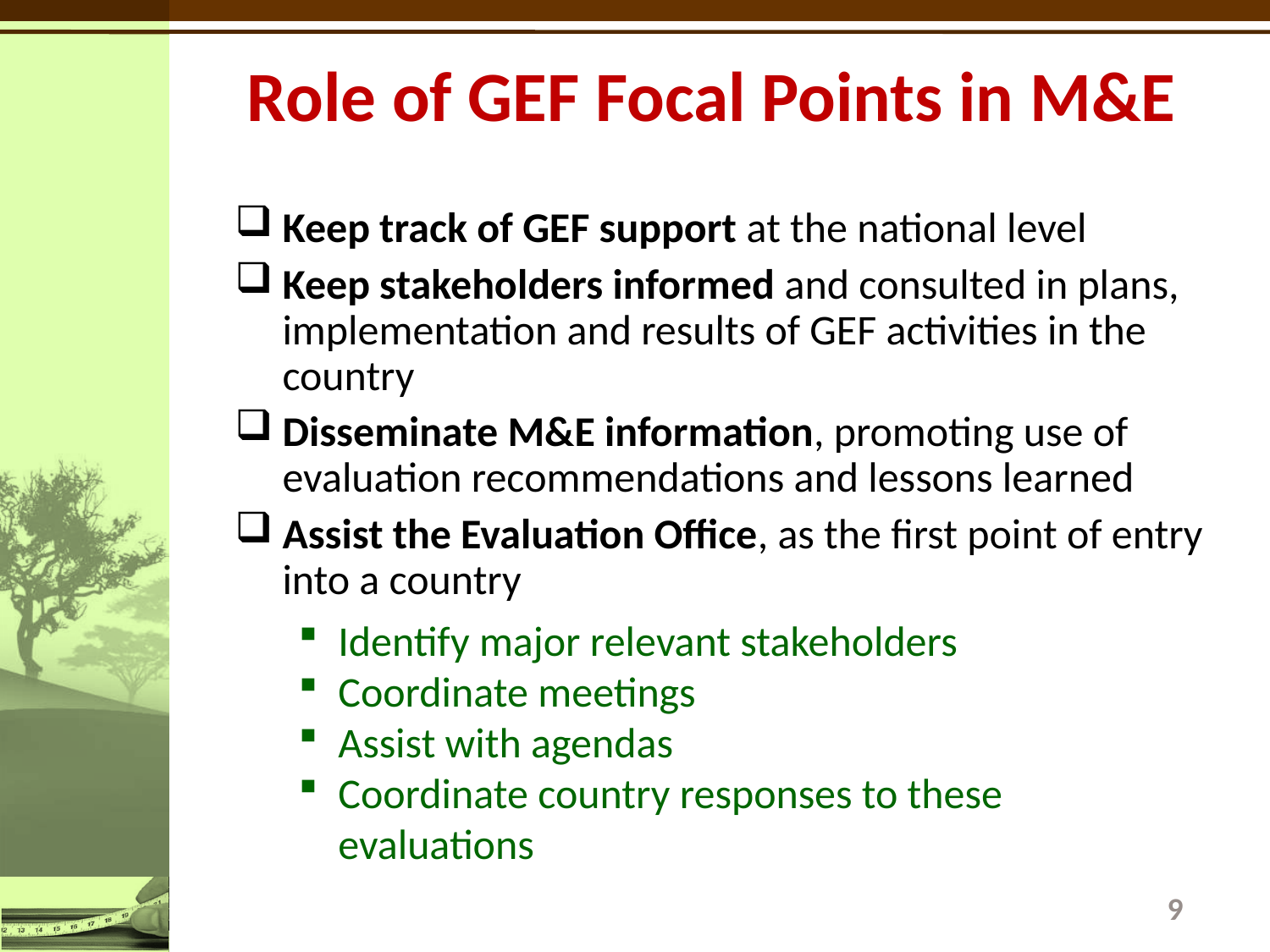

# Role of GEF Focal Points in M&E
Keep track of GEF support at the national level
Keep stakeholders informed and consulted in plans, implementation and results of GEF activities in the country
Disseminate M&E information, promoting use of evaluation recommendations and lessons learned
Assist the Evaluation Office, as the first point of entry into a country
Identify major relevant stakeholders
Coordinate meetings
Assist with agendas
Coordinate country responses to these evaluations
9